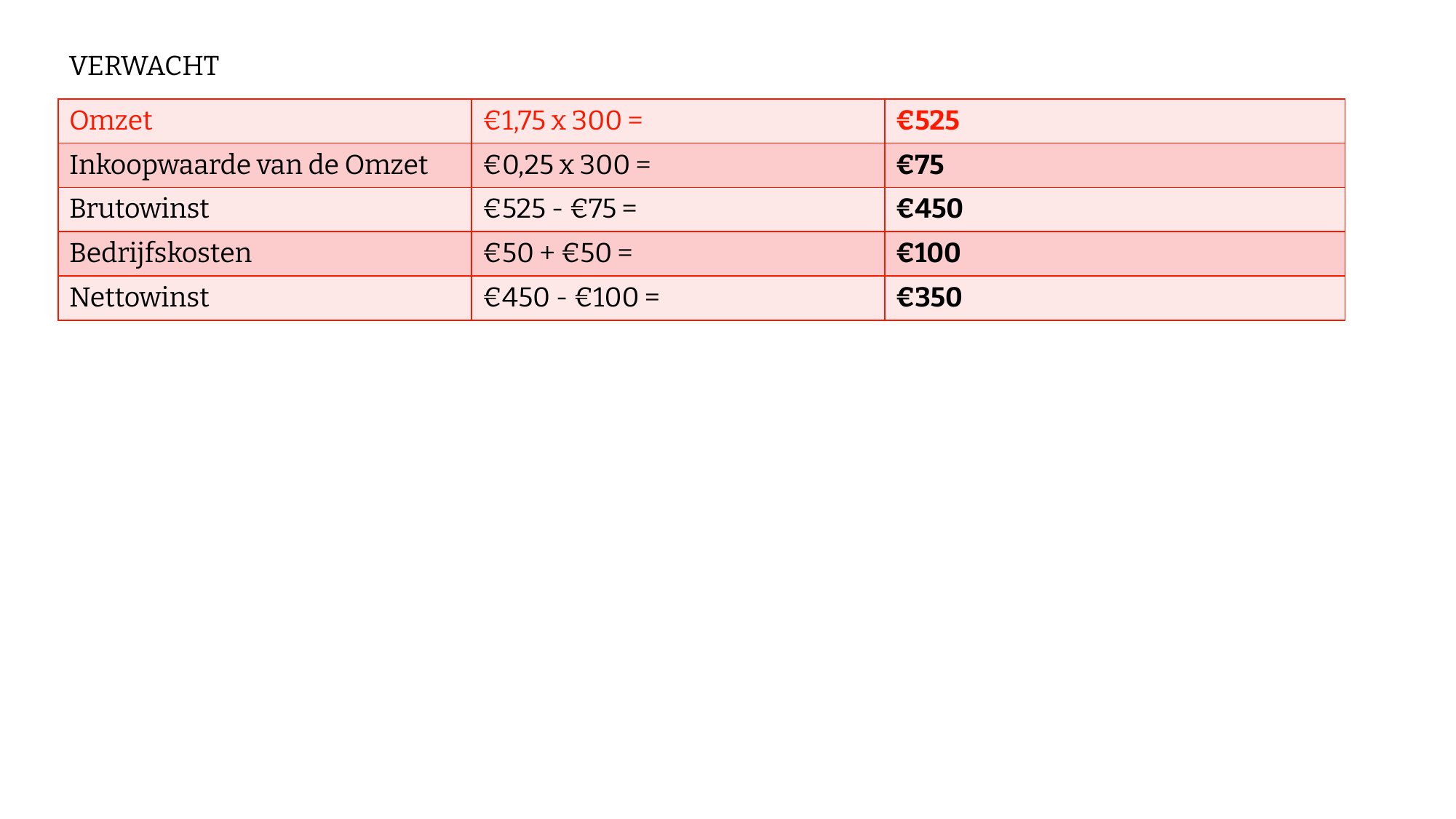

VERWACHT
| Omzet | €1,75 x 300 = | €525 |
| --- | --- | --- |
| Inkoopwaarde van de Omzet | €0,25 x 300 = | €75 |
| Brutowinst | €525 - €75 = | €450 |
| Bedrijfskosten | €50 + €50 = | €100 |
| Nettowinst | €450 - €100 = | €350 |